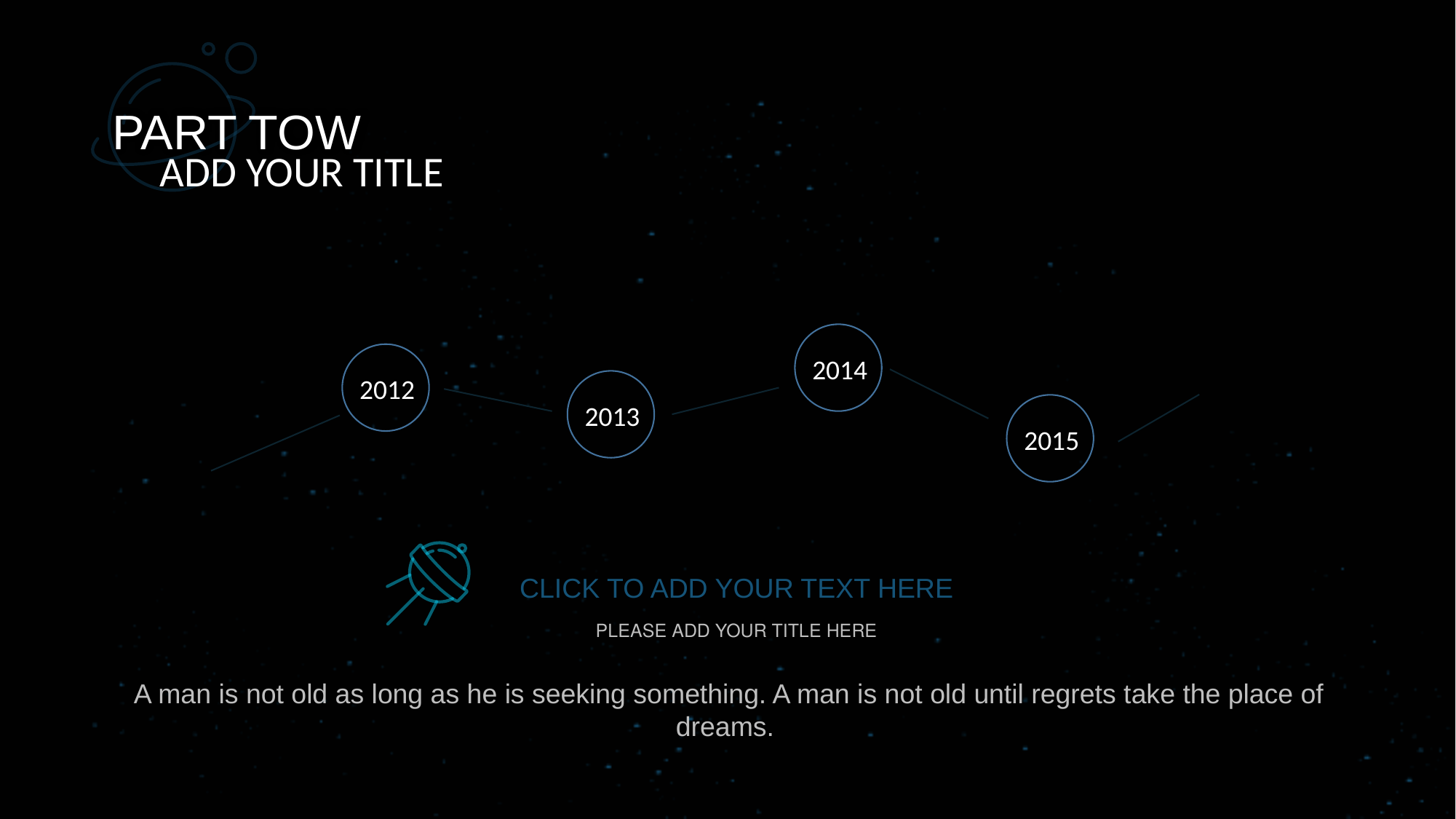

PART TOW
ADD YOUR TITLE

2013

2014

2015

2012

CLICK TO ADD YOUR TEXT HERE
PLEASE ADD YOUR TITLE HERE
A man is not old as long as he is seeking something. A man is not old until regrets take the place of dreams.